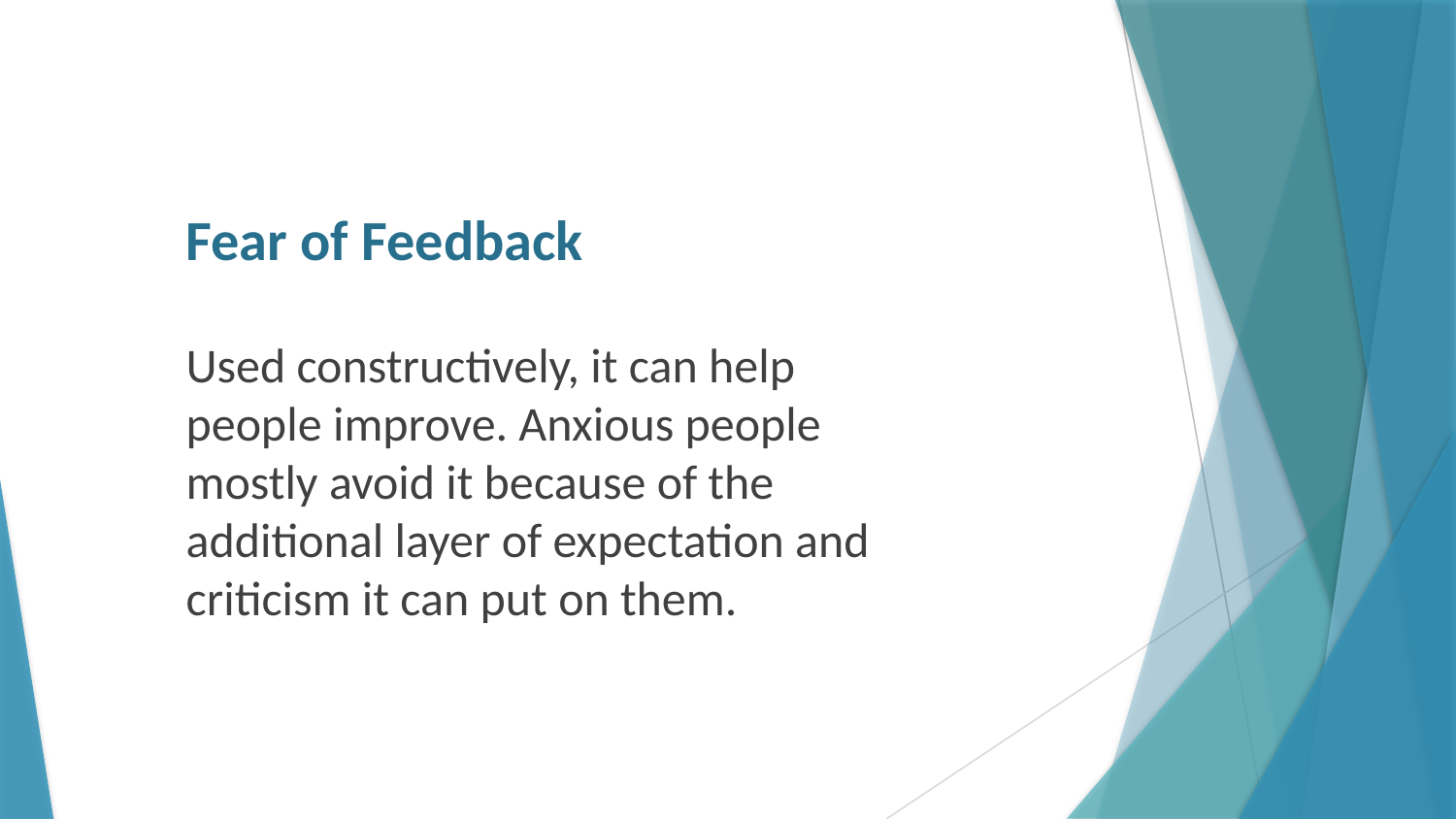

# Fear of Feedback
Used constructively, it can help people improve. Anxious people mostly avoid it because of the additional layer of expectation and criticism it can put on them.